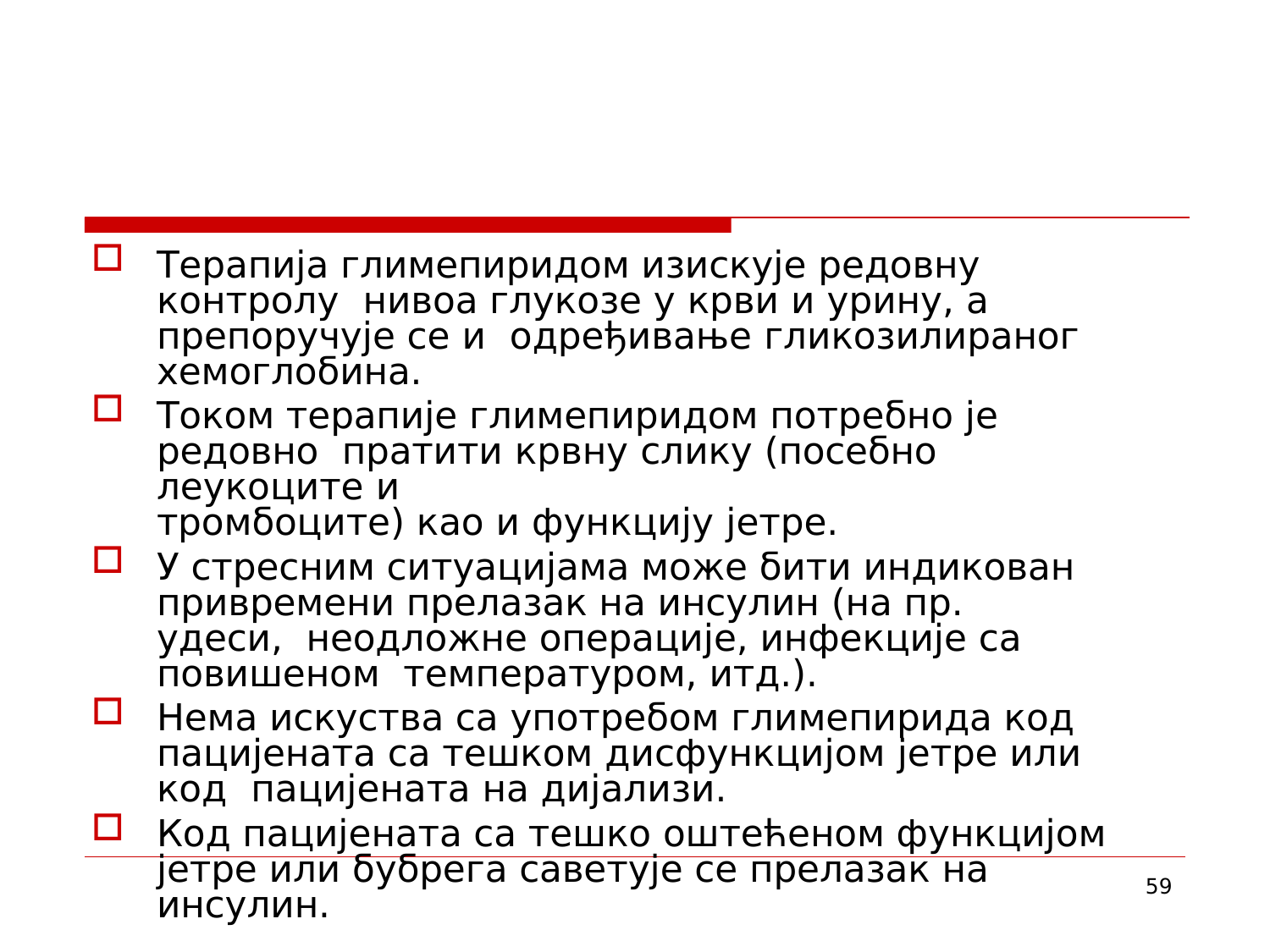

Терапија глимепиридом изискује редовну контролу  нивоа глукозе у крви и урину, а препоручује се и  одређивање гликозилираног хемоглобина.
Током терапије глимепиридом потребно је редовно  пратити крвну слику (посебно леукоците и
тромбоците) као и функцију јетре.
У стресним ситуацијама може бити индикован  привремени прелазак на инсулин (на пр. удеси,  неодложне операције, инфекције са повишеном  температуром, итд.).
Нема искуства са употребом глимепирида код  пацијената са тешком дисфункцијом јетре или код  пацијената на дијализи.
Код пацијената са тешко оштећеном функцијом  јетре или бубрега саветује се прелазак на инсулин.

59